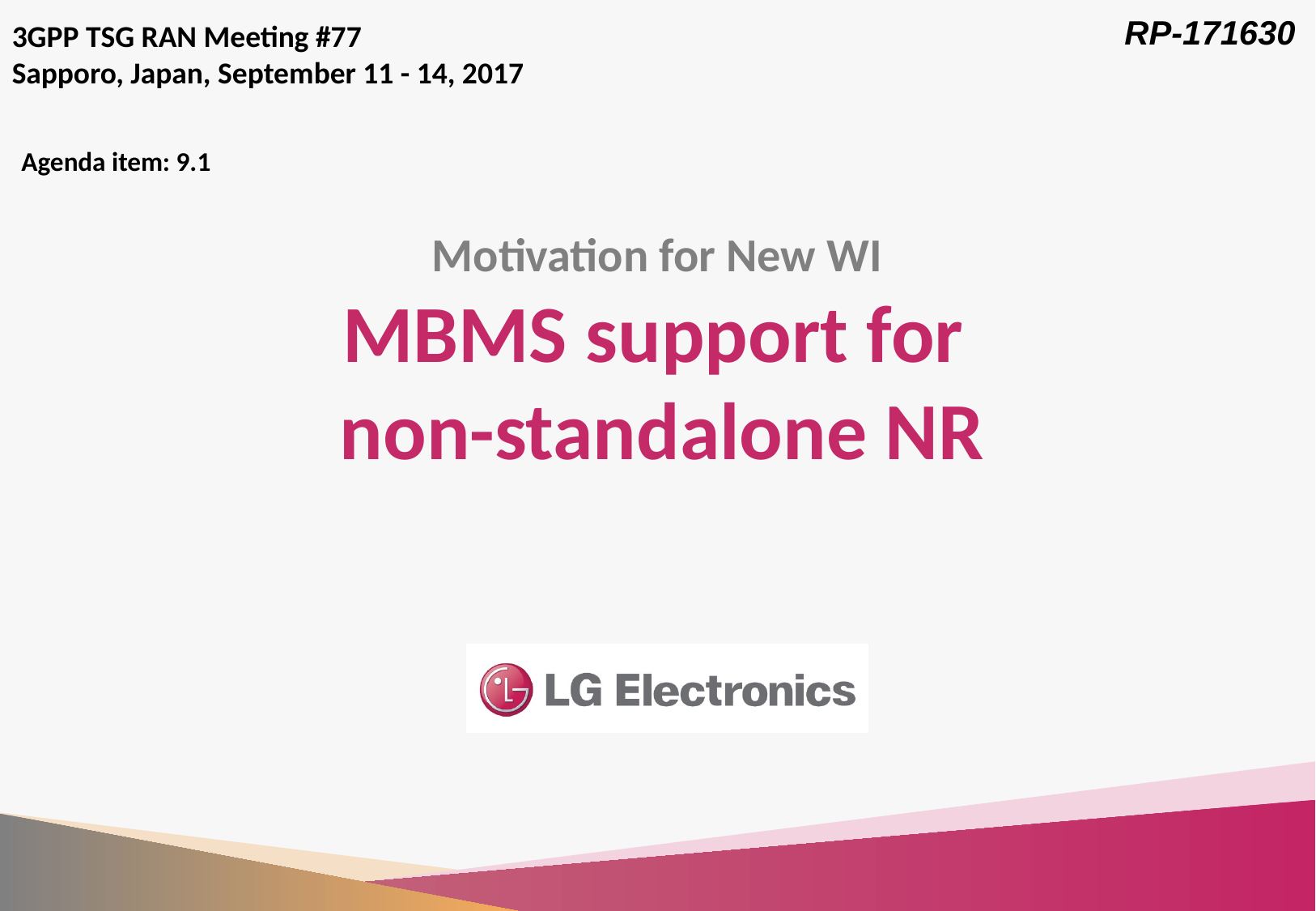

3GPP TSG RAN Meeting #77
Sapporo, Japan, September 11 - 14, 2017
Agenda item: 9.1
# Motivation for New WI MBMS support for non-standalone NR